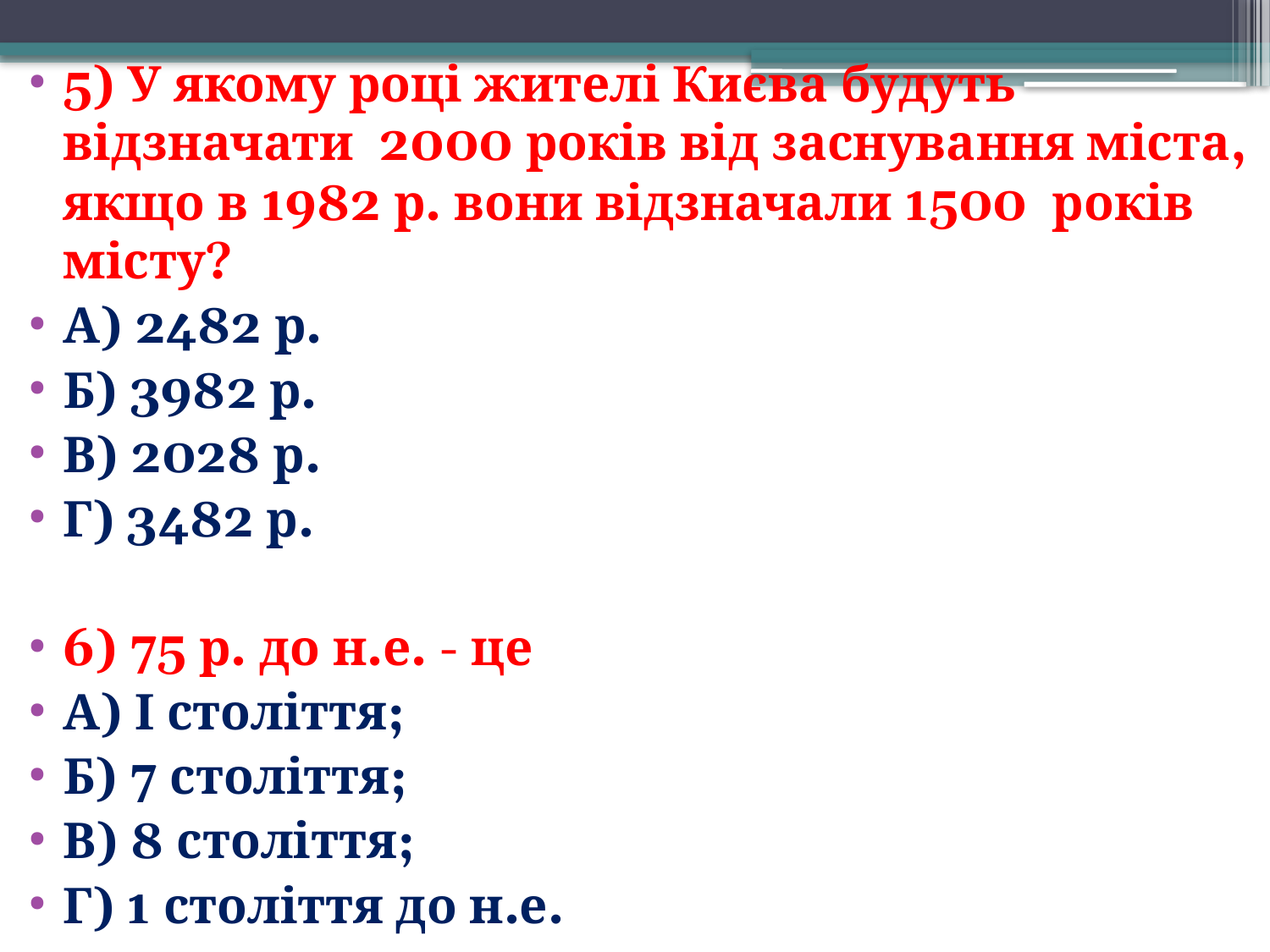

5) У якому році жителі Києва будуть відзначати  2000 років від заснування міста, якщо в 1982 р. вони відзначали 1500  років місту?
А) 2482 р.
Б) 3982 р.
В) 2028 р.
Г) 3482 р.

6) 75 р. до н.е. - це
А) І століття;
Б) 7 століття;
В) 8 століття;
Г) 1 століття до н.е.